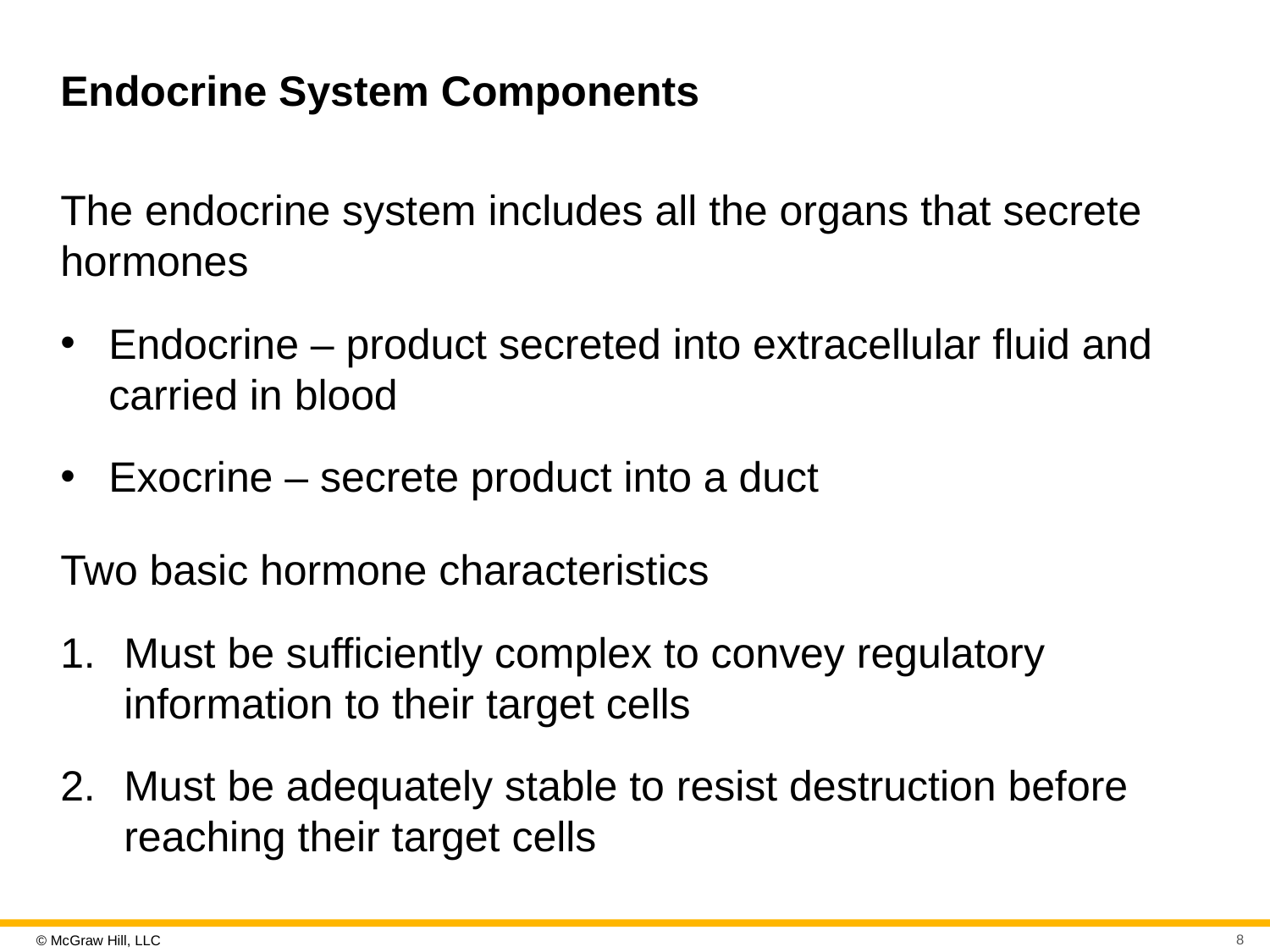

# Endocrine System Components
The endocrine system includes all the organs that secrete hormones
Endocrine – product secreted into extracellular fluid and carried in blood
Exocrine – secrete product into a duct
Two basic hormone characteristics
Must be sufficiently complex to convey regulatory information to their target cells
Must be adequately stable to resist destruction before reaching their target cells
8